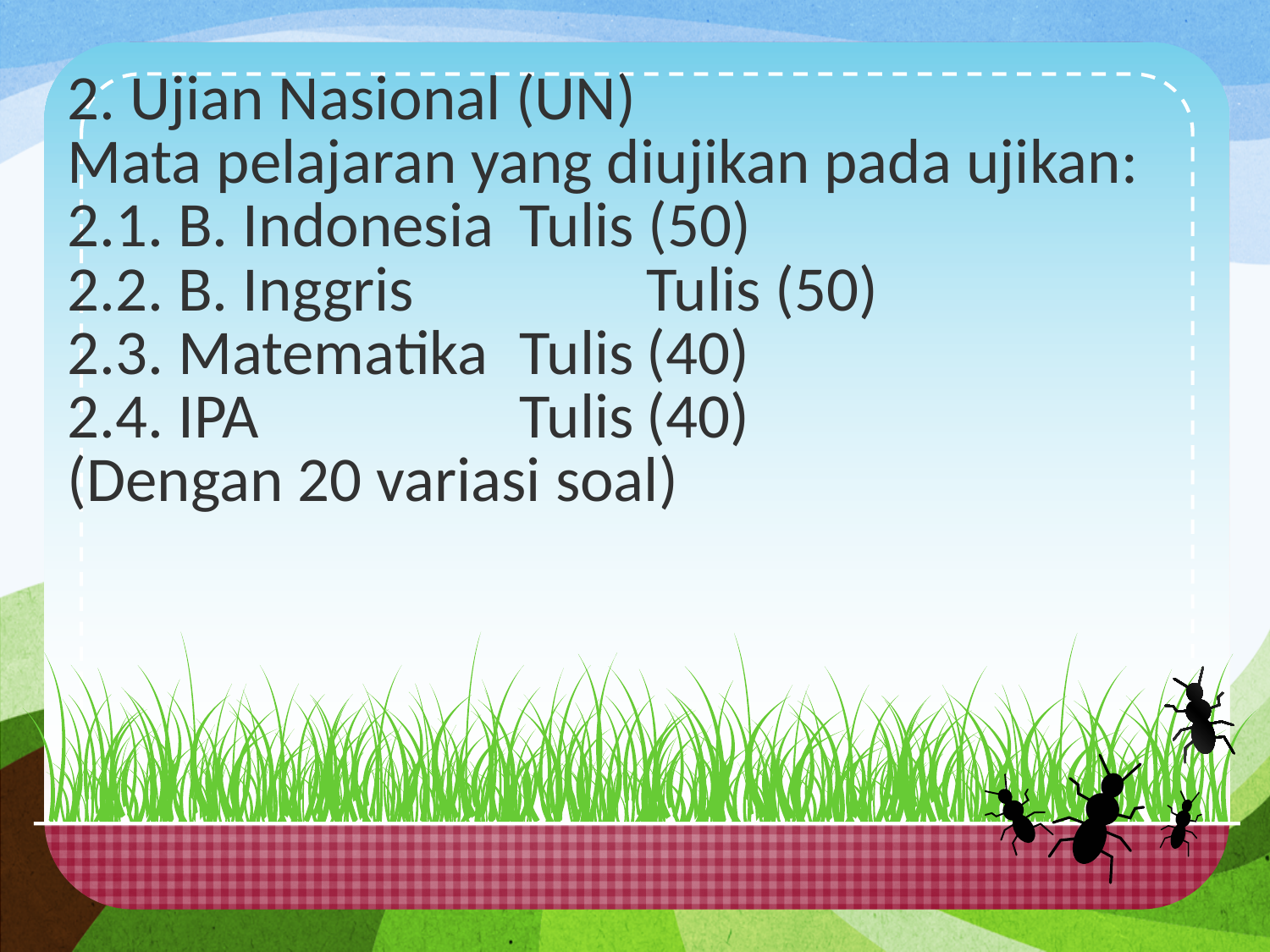

2. Ujian Nasional (UN)
Mata pelajaran yang diujikan pada ujikan:
2.1. B. Indonesia	Tulis (50)
2.2. B. Inggris		Tulis (50)
2.3. Matematika	Tulis	(40)
2.4. IPA			Tulis	(40)
(Dengan 20 variasi soal)